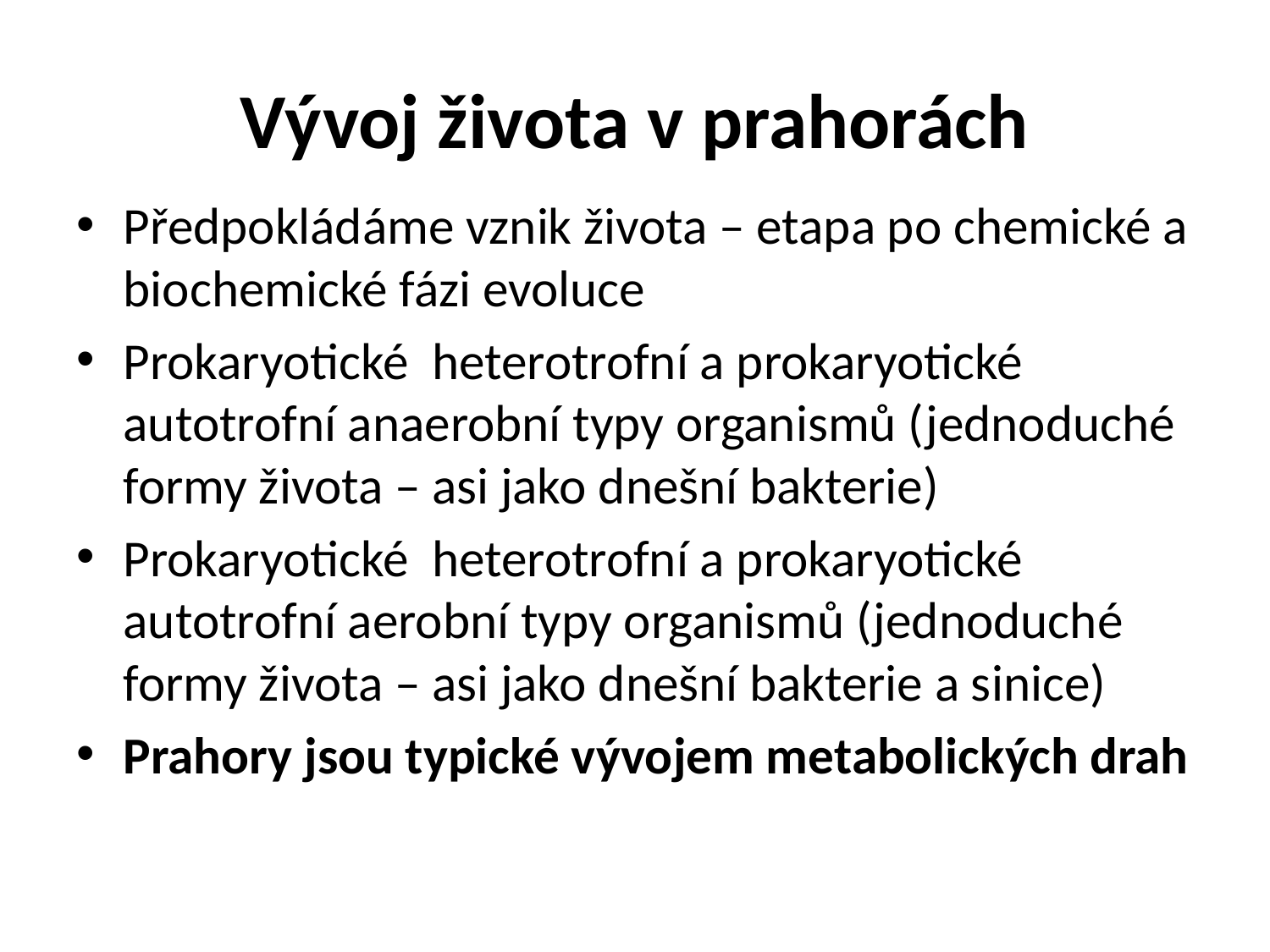

# Vývoj života v prahorách
Předpokládáme vznik života – etapa po chemické a biochemické fázi evoluce
Prokaryotické  heterotrofní a prokaryotické autotrofní anaerobní typy organismů (jednoduché formy života – asi jako dnešní bakterie)
Prokaryotické  heterotrofní a prokaryotické autotrofní aerobní typy organismů (jednoduché formy života – asi jako dnešní bakterie a sinice)
Prahory jsou typické vývojem metabolických drah